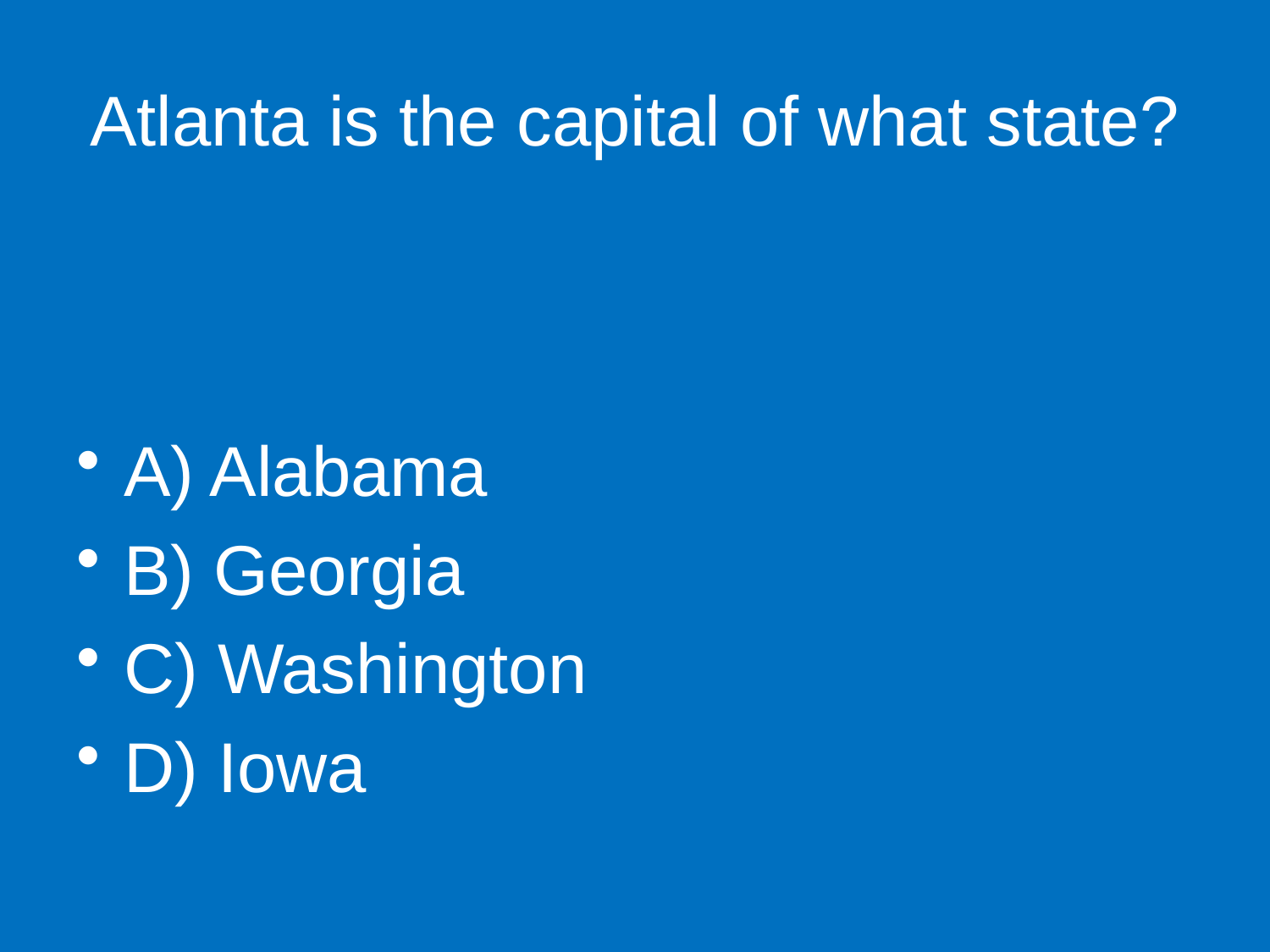

# Atlanta is the capital of what state?

A) Alabama
B) Georgia
C) Washington
D) Iowa